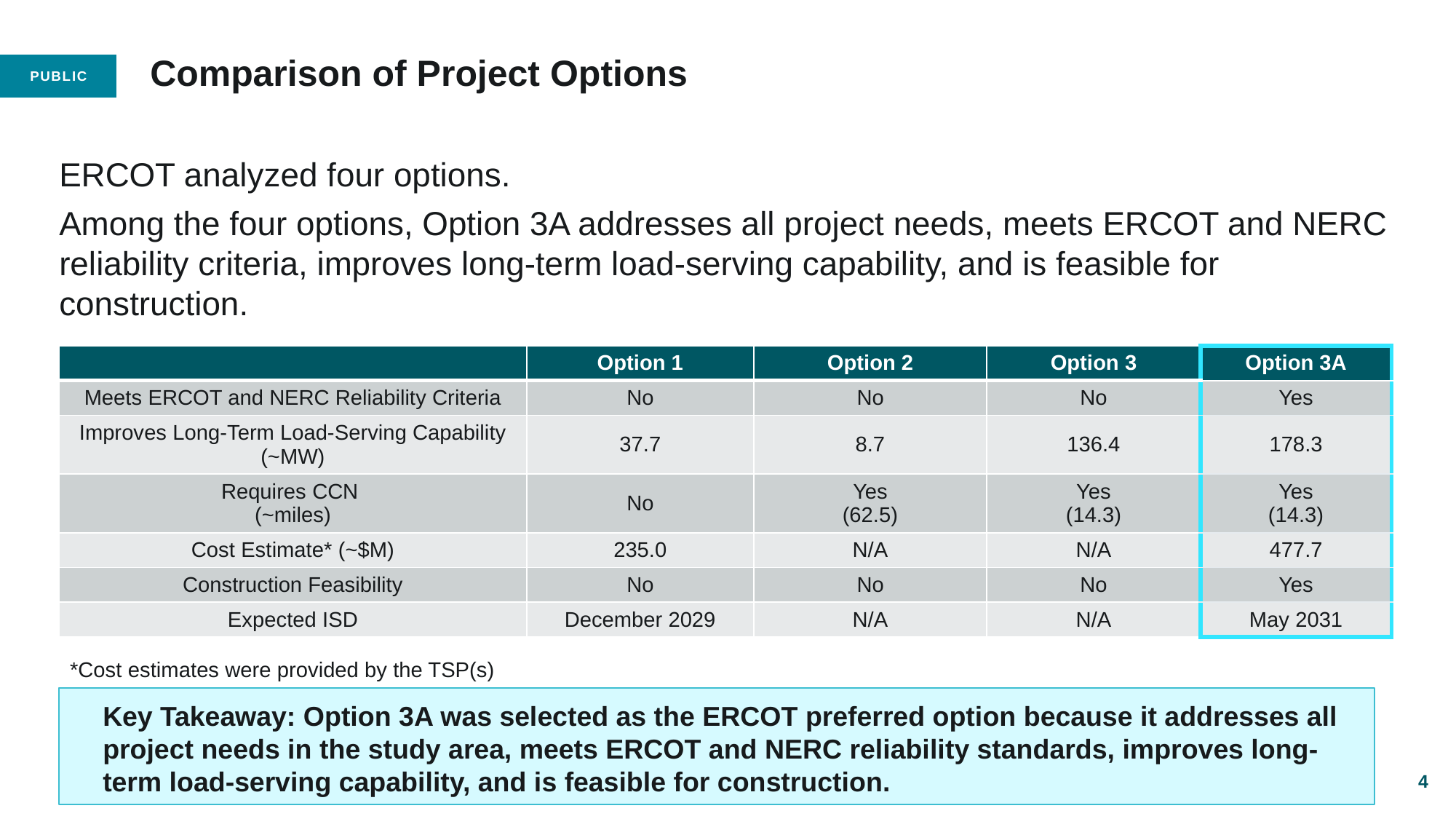

# Comparison of Project Options
ERCOT analyzed four options.
Among the four options, Option 3A addresses all project needs, meets ERCOT and NERC reliability criteria, improves long-term load-serving capability, and is feasible for construction.

|  | Option 1 | Option 2 | Option 3 | Option 3A |
| --- | --- | --- | --- | --- |
| Meets ERCOT and NERC Reliability Criteria | No | No | No | Yes |
| Improves Long-Term Load-Serving Capability (~MW) | 37.7 | 8.7 | 136.4 | 178.3 |
| Requires CCN (~miles) | No | Yes (62.5) | Yes (14.3) | Yes (14.3) |
| Cost Estimate\* (~$M) | 235.0 | N/A | N/A | 477.7 |
| Construction Feasibility | No | No | No | Yes |
| Expected ISD | December 2029 | N/A | N/A | May 2031 |
*Cost estimates were provided by the TSP(s)
Key Takeaway: Option 3A was selected as the ERCOT preferred option because it addresses all project needs in the study area, meets ERCOT and NERC reliability standards, improves long-term load-serving capability, and is feasible for construction.
4